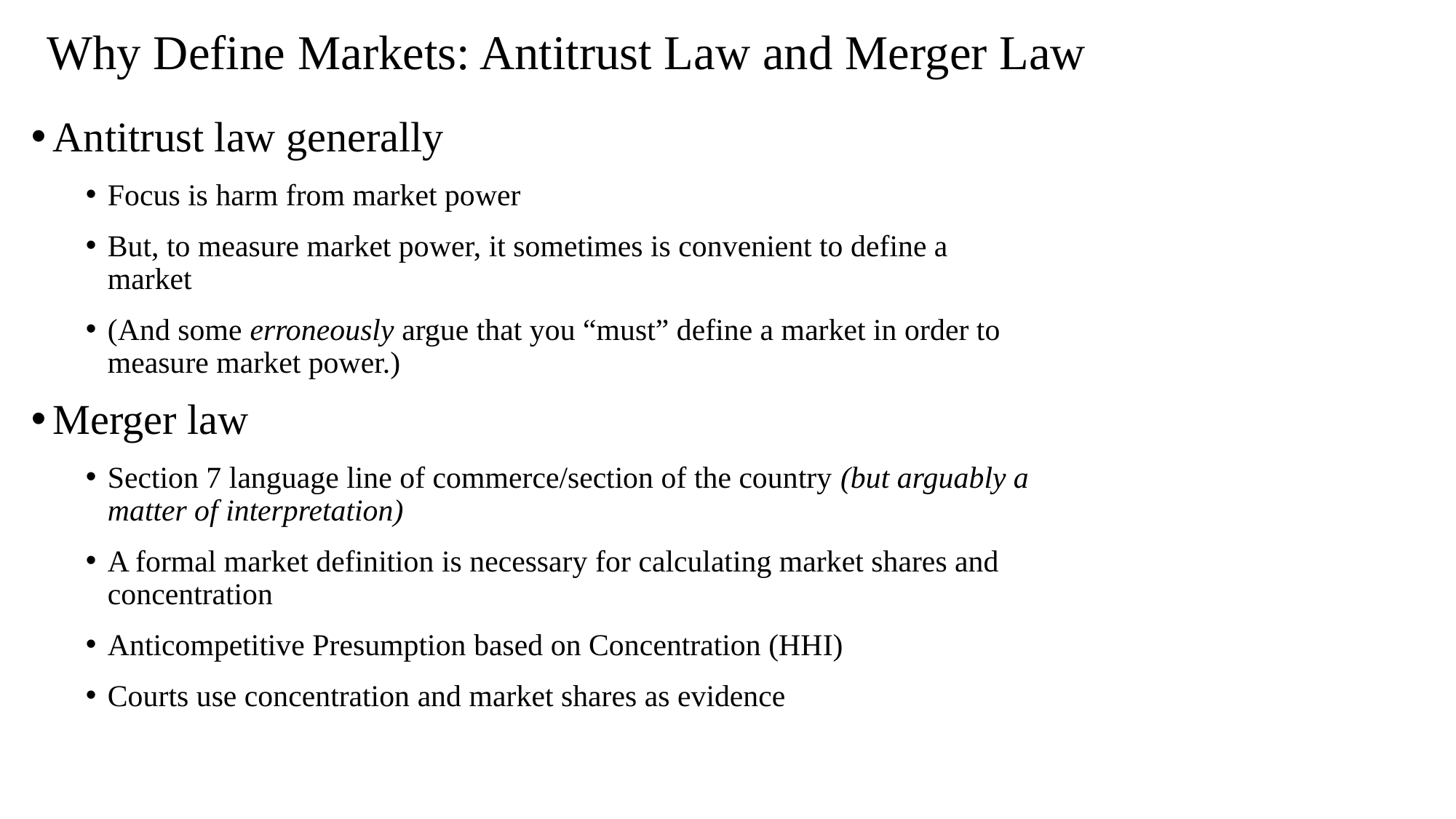

# Why Define Markets: Antitrust Law and Merger Law
Antitrust law generally
Focus is harm from market power
But, to measure market power, it sometimes is convenient to define a market
(And some erroneously argue that you “must” define a market in order to measure market power.)
Merger law
Section 7 language line of commerce/section of the country (but arguably a matter of interpretation)
A formal market definition is necessary for calculating market shares and concentration
Anticompetitive Presumption based on Concentration (HHI)
Courts use concentration and market shares as evidence

74